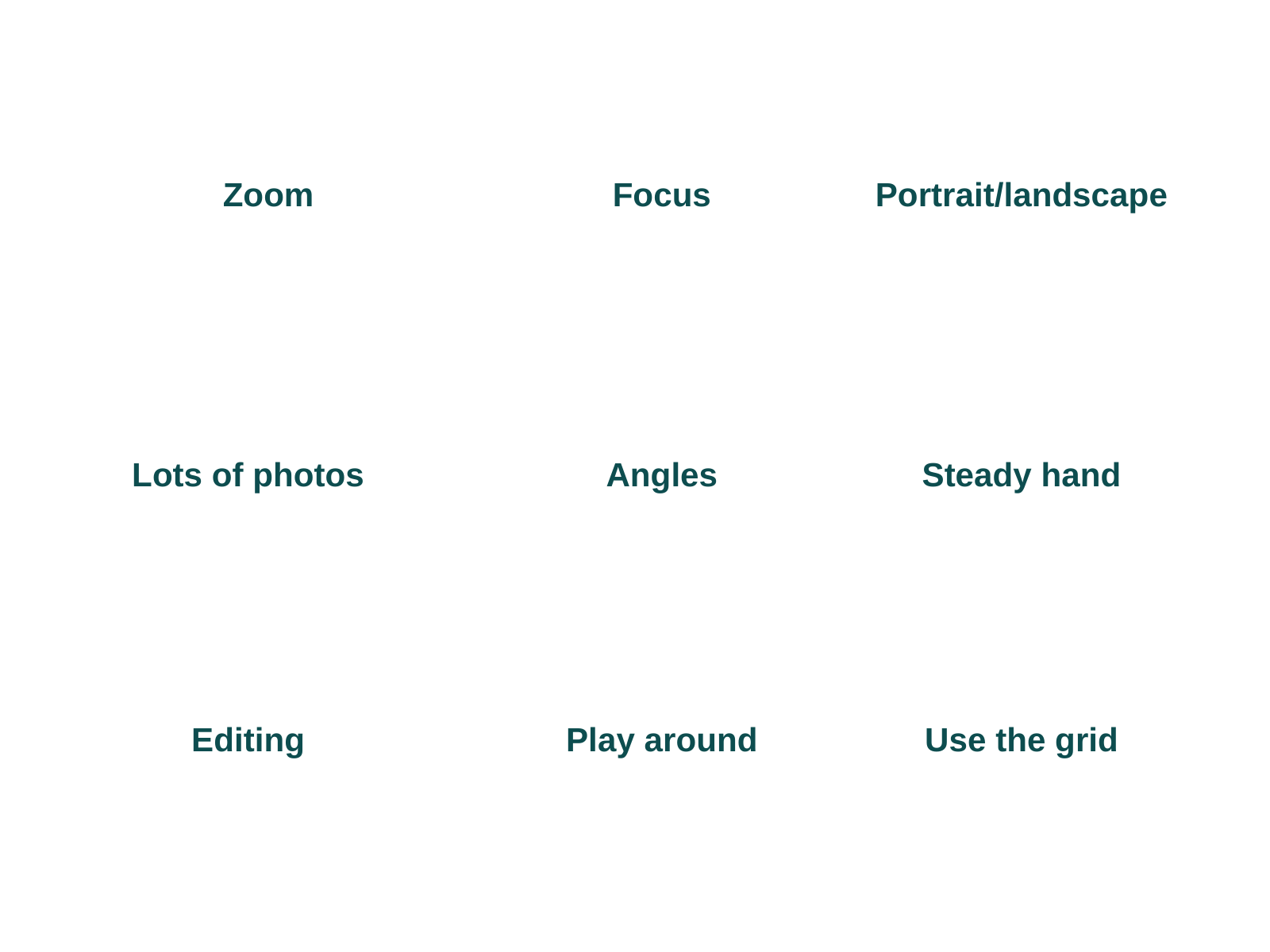

Zoom

Focus

Portrait/landscape

Lots of photos

Angles

Steady hand

Editing

Play around

Use the grid